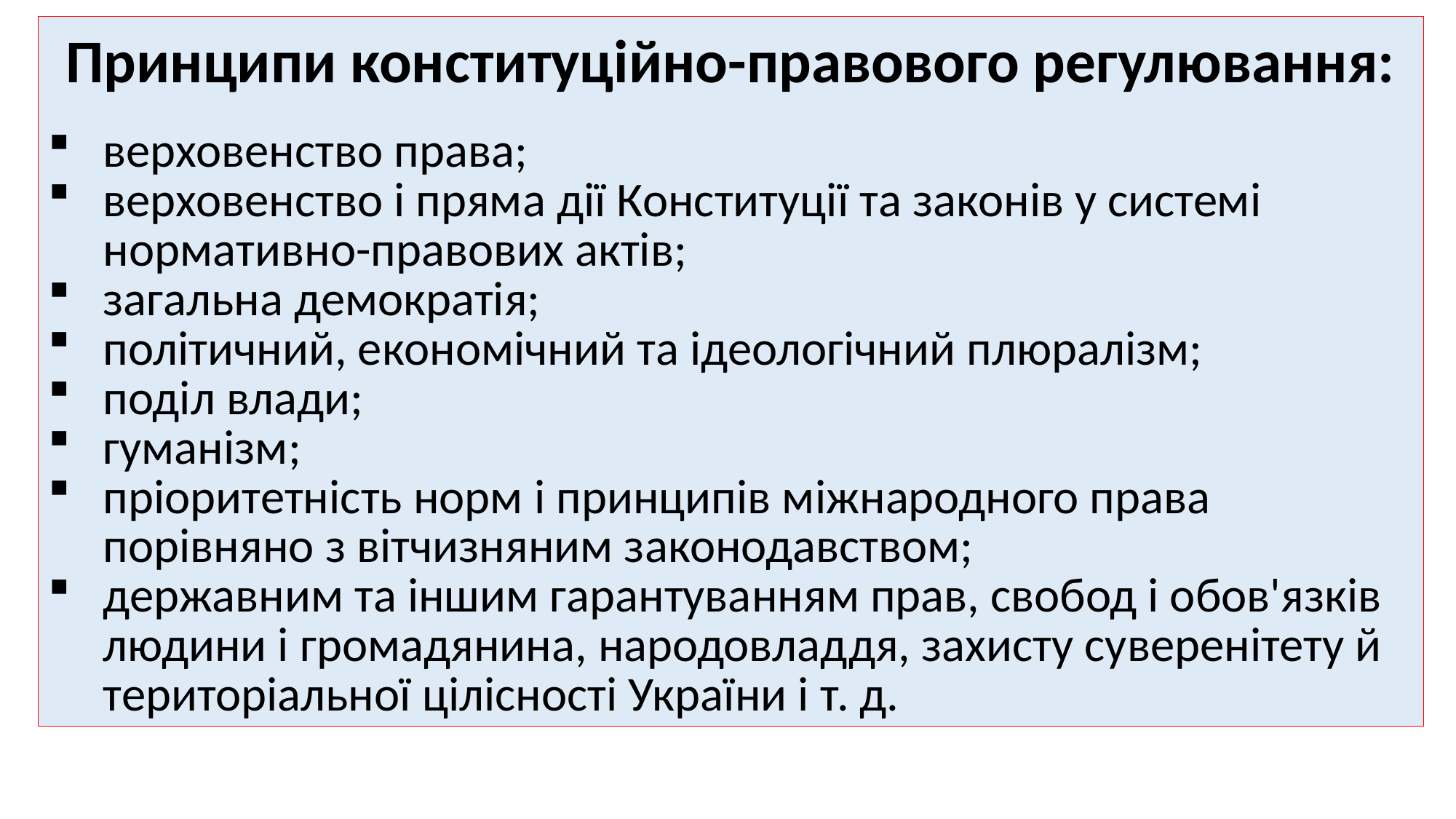

Принципи конституційно-правового регулювання:

верховенство права;
верховенство і пряма дії Конституції та законів у системі нормативно-правових актів;
загальна демократія;
політичний, економічний та ідеологічний плюралізм;
поділ влади;
гуманізм;
пріоритетність норм і принципів міжнародного права порівняно з вітчизняним законодавством;
державним та іншим гарантуванням прав, свобод і обов'язків людини і громадянина, народовладдя, захисту суверенітету й територіальної цілісності України і т. д.